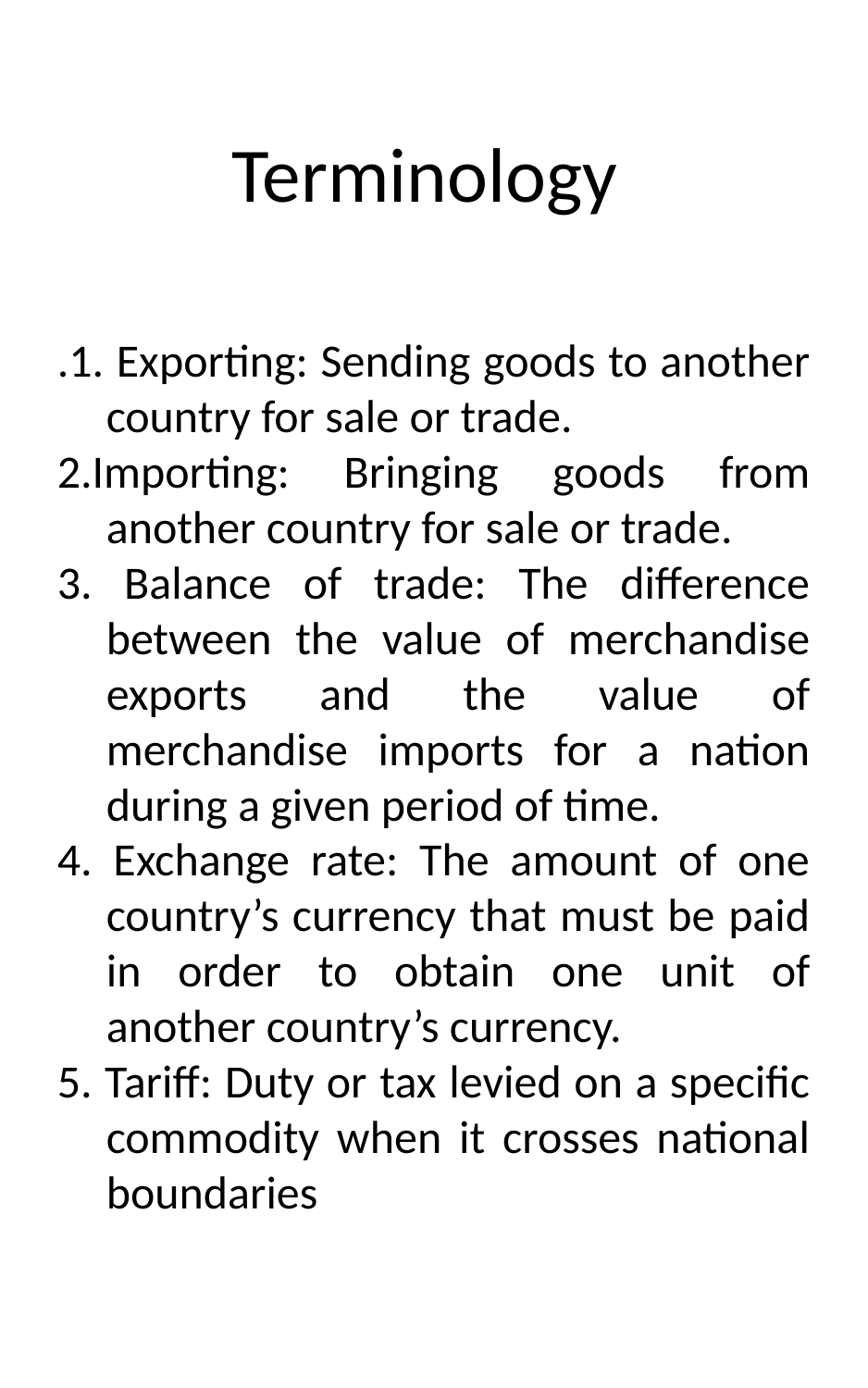

# Terminology
.1. Exporting: Sending goods to another country for sale or trade.
2.Importing: Bringing goods from another country for sale or trade.
3. Balance of trade: The difference between the value of merchandise exports and the value of merchandise imports for a nation during a given period of time.
4. Exchange rate: The amount of one country’s currency that must be paid in order to obtain one unit of another country’s currency.
5. Tariff: Duty or tax levied on a specific commodity when it crosses national boundaries